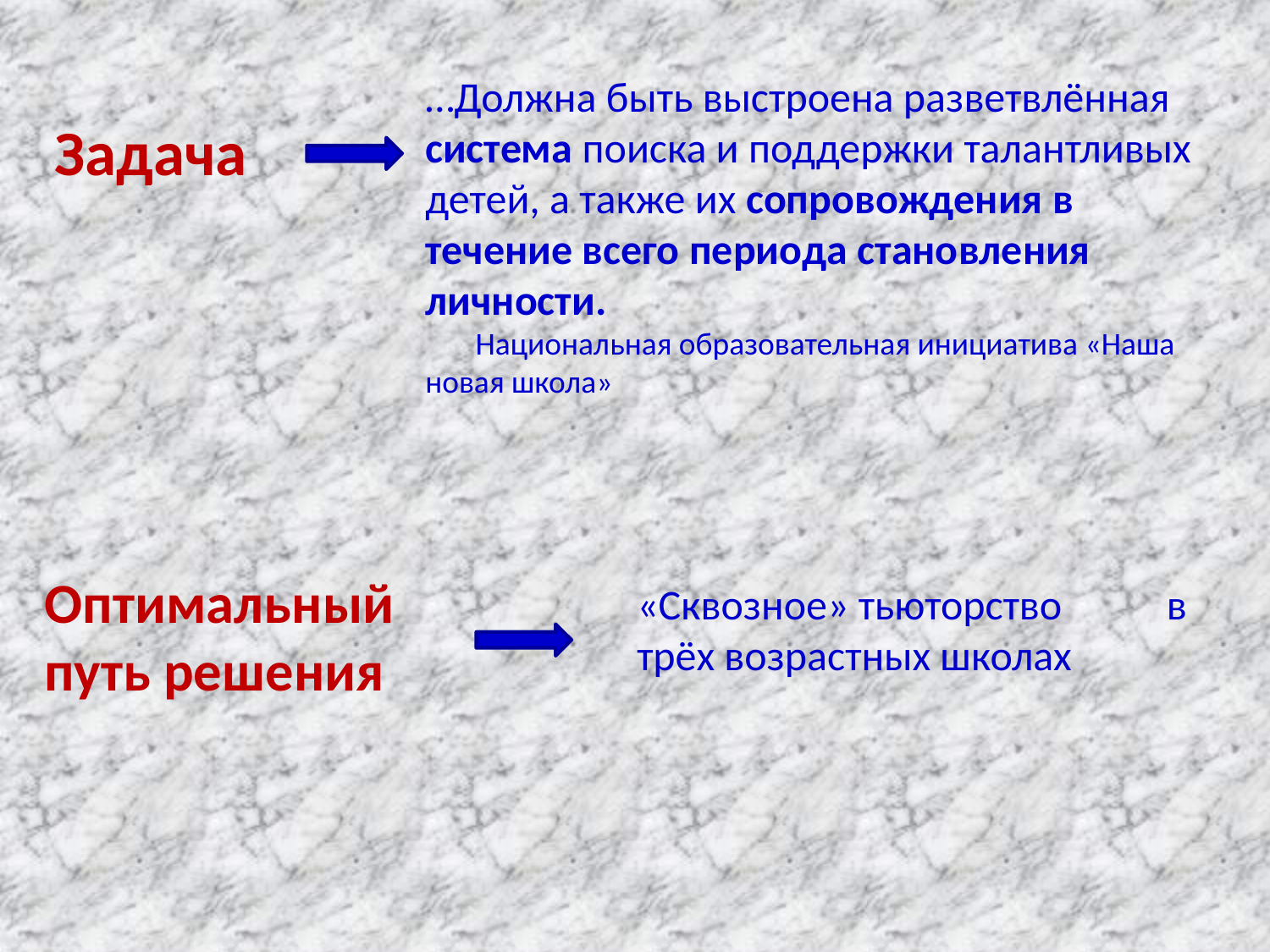

…Должна быть выстроена разветвлённая система поиска и поддержки талантливых детей, а также их сопровождения в течение всего периода становления личности.
       Национальная образовательная инициатива «Наша новая школа»
Задача

Оптимальный путь решения
«Сквозное» тьюторство           в трёх возрастных школах